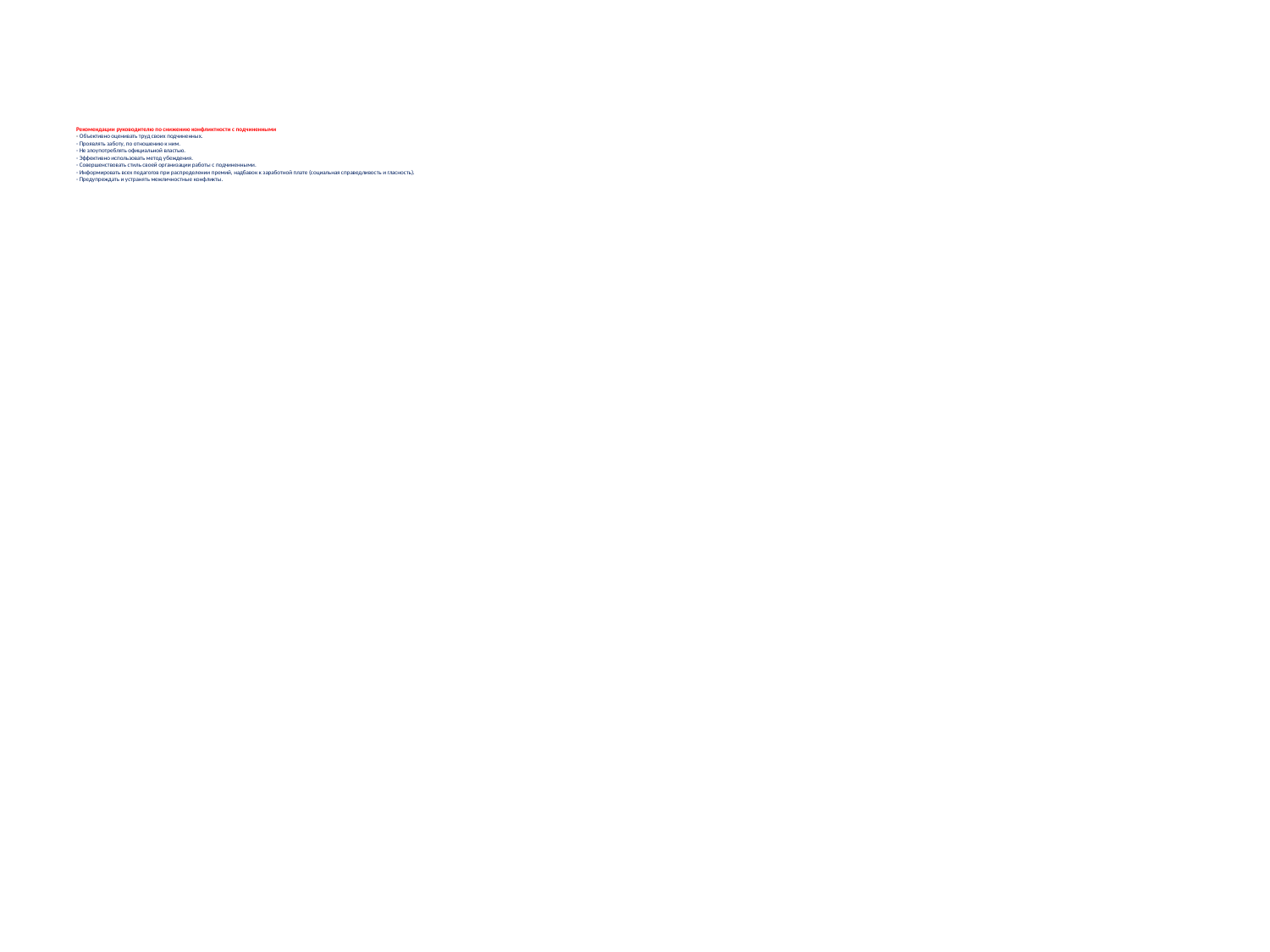

# Рекомендации руководителю по снижению конфликтности с подчиненными - Объективно оценивать труд своих подчиненных. - Проявлять заботу, по отношению к ним. - Не злоупотреблять официальной властью. - Эффективно использовать метод убеждения. - Совершенствовать стиль своей организации работы с подчиненными. - Информировать всех педагогов при распределении премий, надбавок к заработной плате (социальная справедливость и гласность). - Предупреждать и устранять межличностные конфликты.